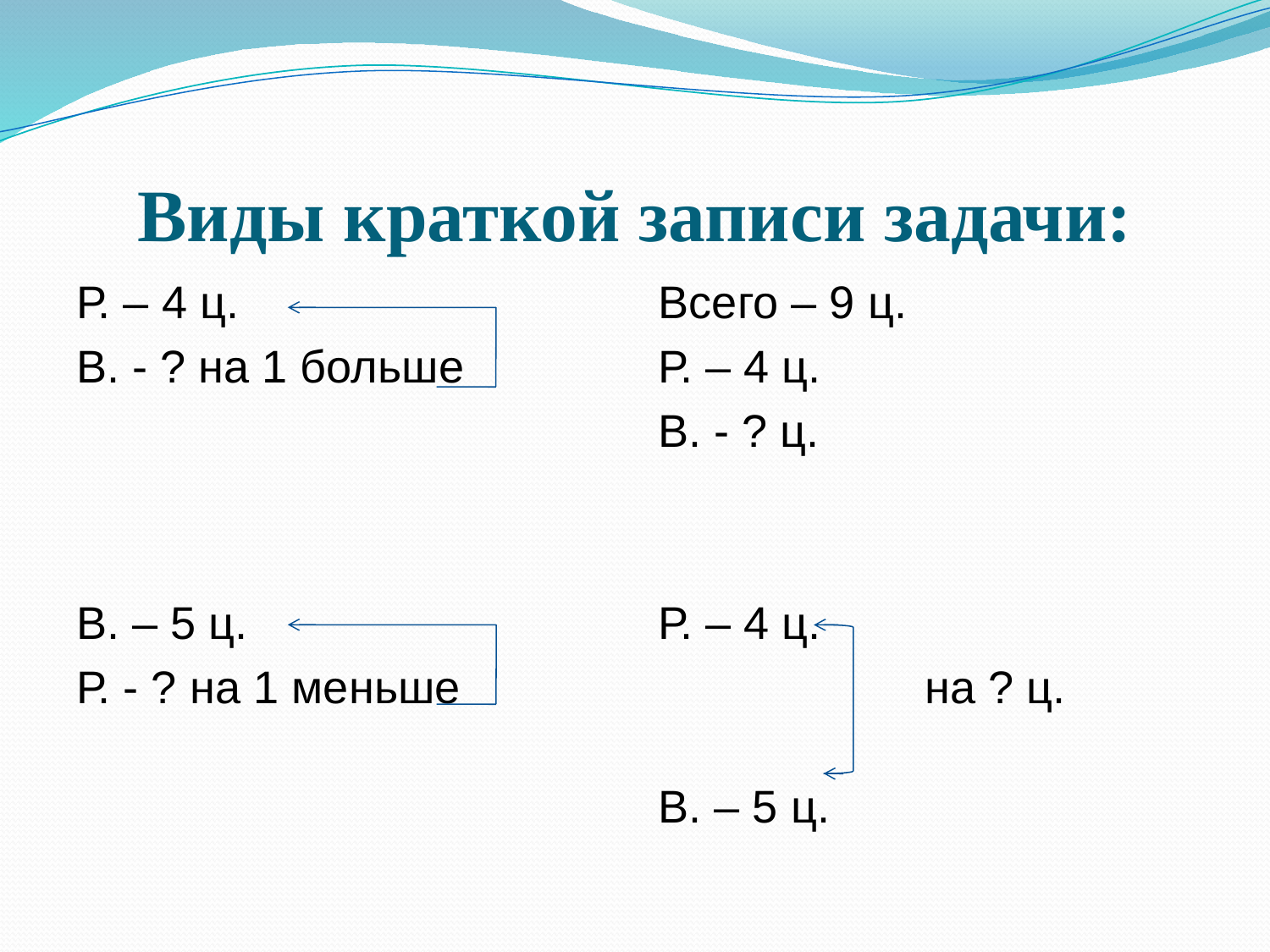

# Виды краткой записи задачи:
Р. – 4 ц.
В. - ? на 1 больше

В. – 5 ц.
Р. - ? на 1 меньше

Всего – 9 ц.
Р. – 4 ц.
В. - ? ц.

Р. – 4 ц.
                     на ? ц.
В. – 5 ц.